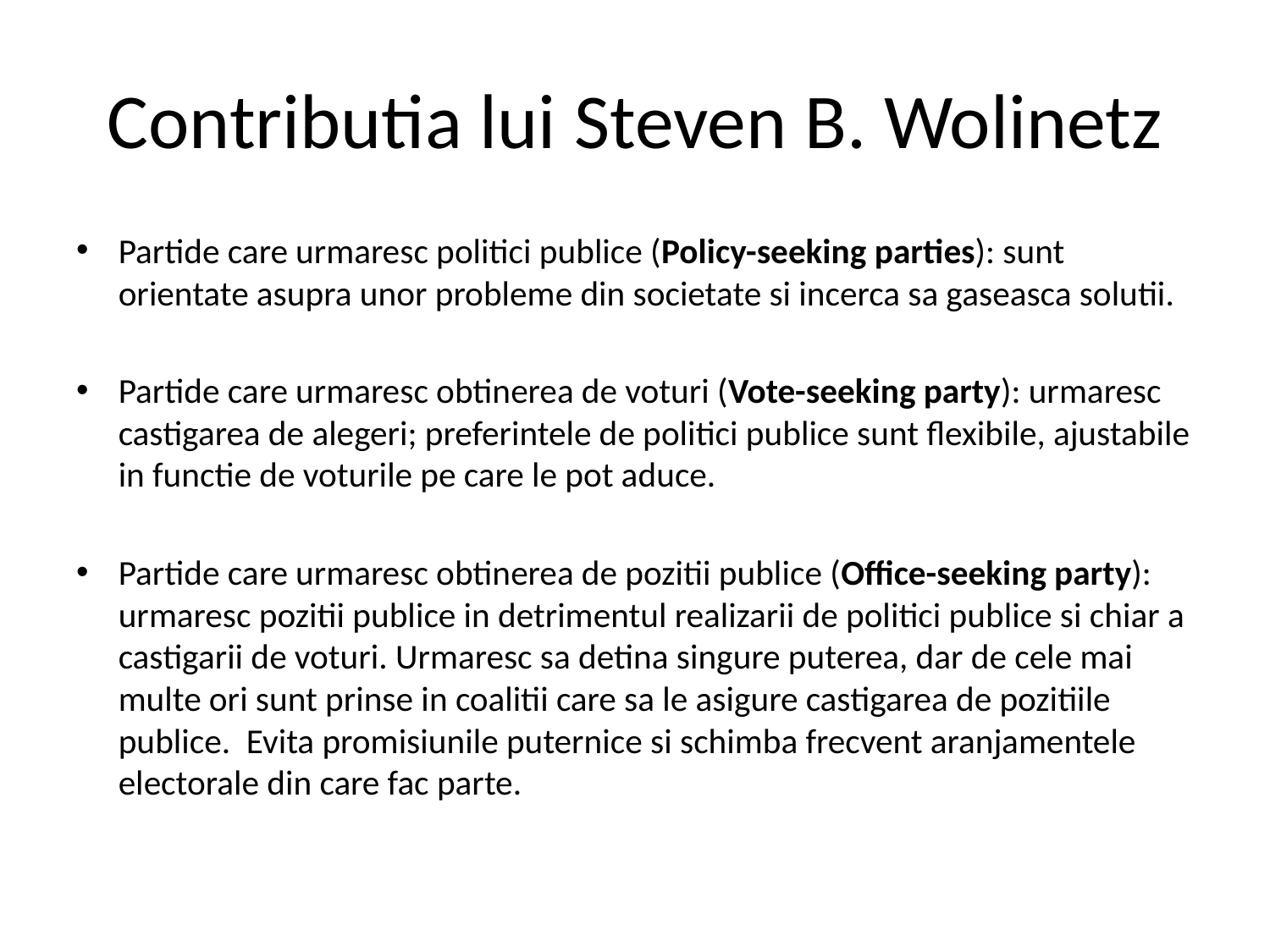

# Contributia lui Steven B. Wolinetz
Partide care urmaresc politici publice (Policy-seeking parties): sunt orientate asupra unor probleme din societate si incerca sa gaseasca solutii.

Partide care urmaresc obtinerea de voturi (Vote-seeking party): urmaresc castigarea de alegeri; preferintele de politici publice sunt flexibile, ajustabile in functie de voturile pe care le pot aduce.

Partide care urmaresc obtinerea de pozitii publice (Office-seeking party): urmaresc pozitii publice in detrimentul realizarii de politici publice si chiar a castigarii de voturi. Urmaresc sa detina singure puterea, dar de cele mai multe ori sunt prinse in coalitii care sa le asigure castigarea de pozitiile publice.  Evita promisiunile puternice si schimba frecvent aranjamentele electorale din care fac parte.